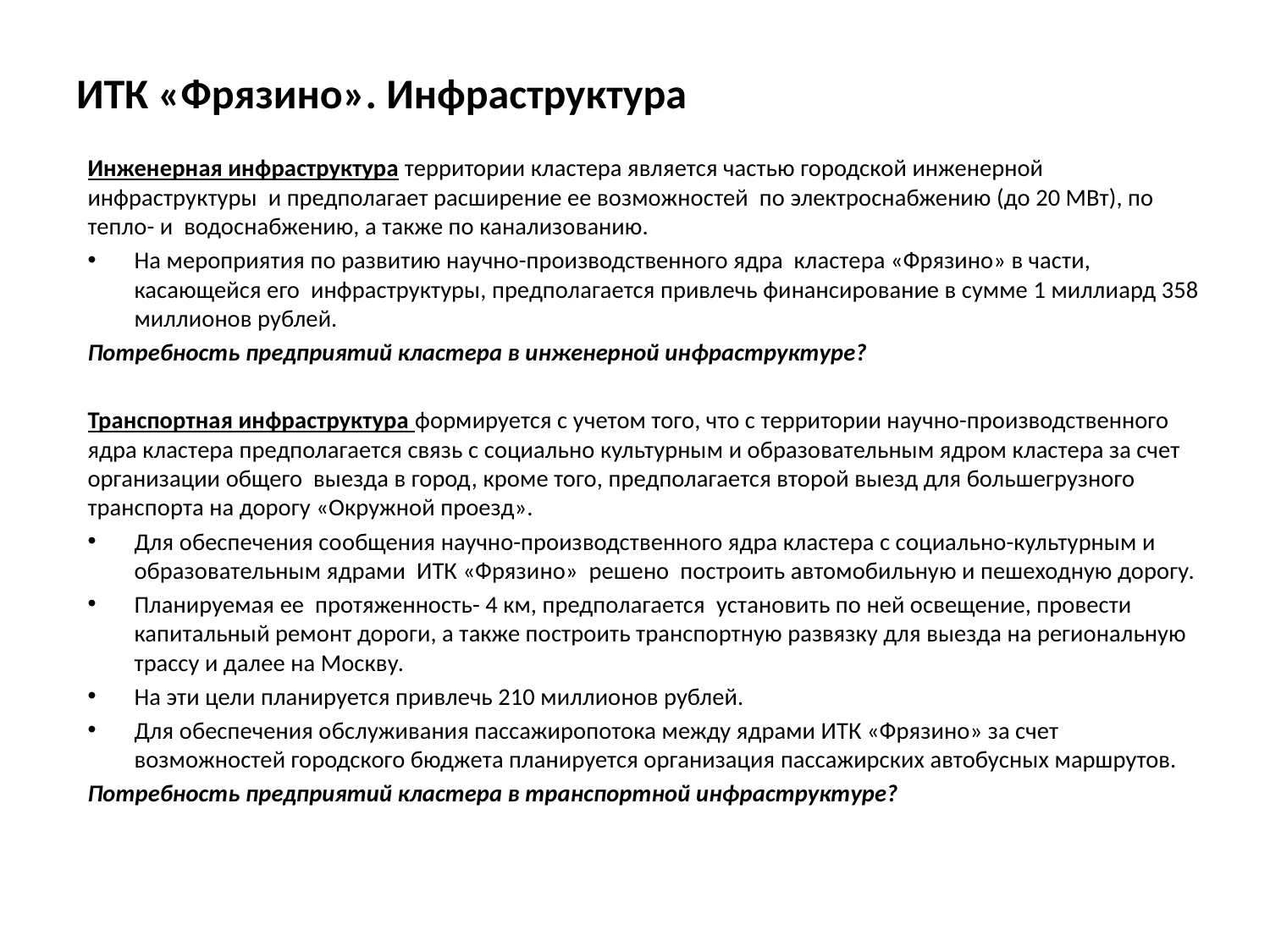

# ИТК «Фрязино». Инфраструктура
Инженерная инфраструктура территории кластера является частью городской инженерной инфраструктуры  и предполагает расширение ее возможностей  по электроснабжению (до 20 МВт), по тепло- и  водоснабжению, а также по канализованию.
На мероприятия по развитию научно-производственного ядра  кластера «Фрязино» в части, касающейся его  инфраструктуры, предполагается привлечь финансирование в сумме 1 миллиард 358 миллионов рублей.
Потребность предприятий кластера в инженерной инфраструктуре?

Транспортная инфраструктура формируется с учетом того, что с территории научно-производственного ядра кластера предполагается связь с социально культурным и образовательным ядром кластера за счет организации общего  выезда в город, кроме того, предполагается второй выезд для большегрузного транспорта на дорогу «Окружной проезд».
Для обеспечения сообщения научно-производственного ядра кластера с социально-культурным и образовательным ядрами  ИТК «Фрязино»  решено  построить автомобильную и пешеходную дорогу.
Планируемая ее  протяженность- 4 км, предполагается  установить по ней освещение, провести капитальный ремонт дороги, а также построить транспортную развязку для выезда на региональную трассу и далее на Москву.
На эти цели планируется привлечь 210 миллионов рублей.
Для обеспечения обслуживания пассажиропотока между ядрами ИТК «Фрязино» за счет возможностей городского бюджета планируется организация пассажирских автобусных маршрутов.
Потребность предприятий кластера в транспортной инфраструктуре?